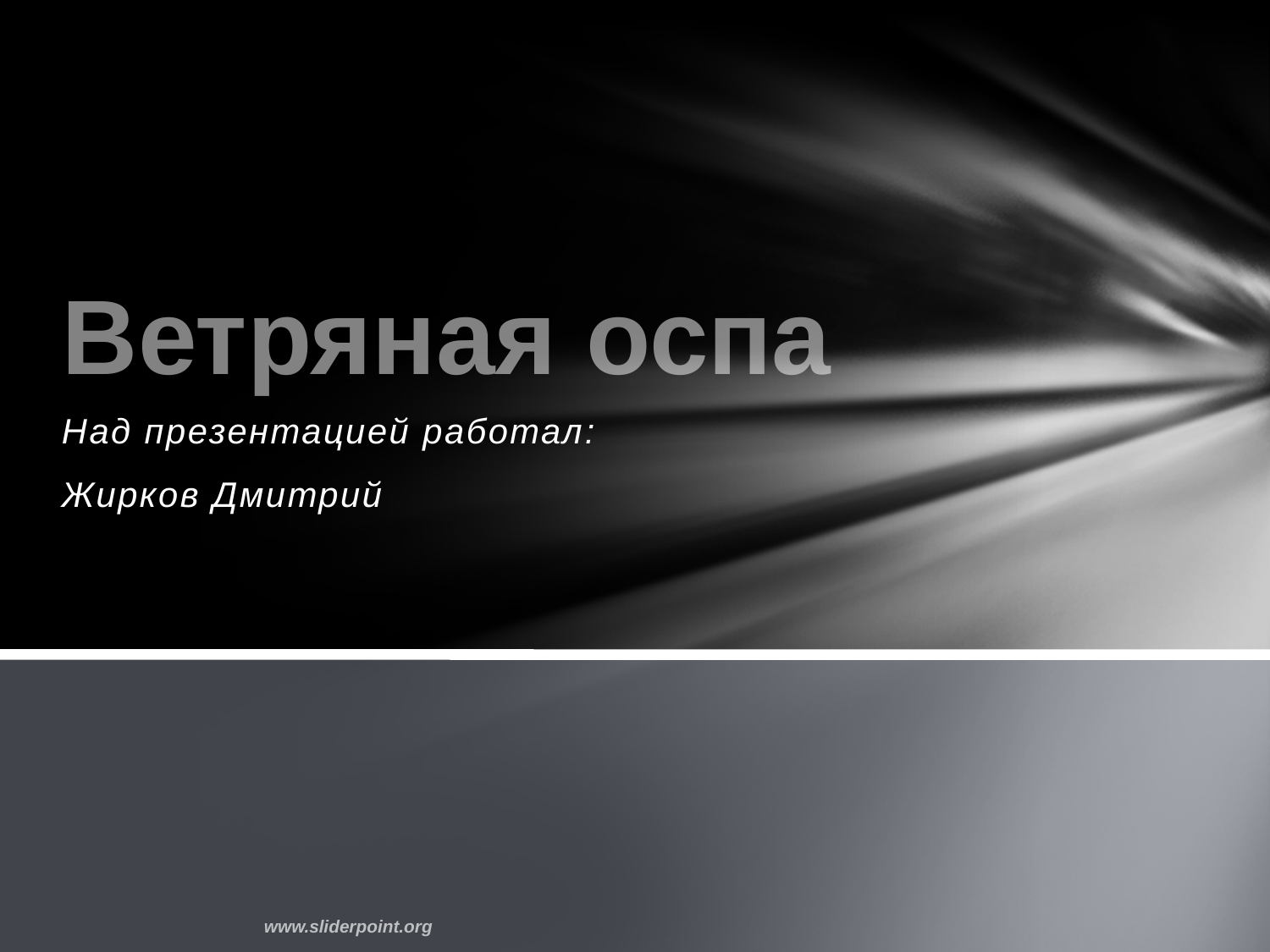

# Ветряная оспа
Над презентацией работал:
Жирков Дмитрий
www.sliderpoint.org